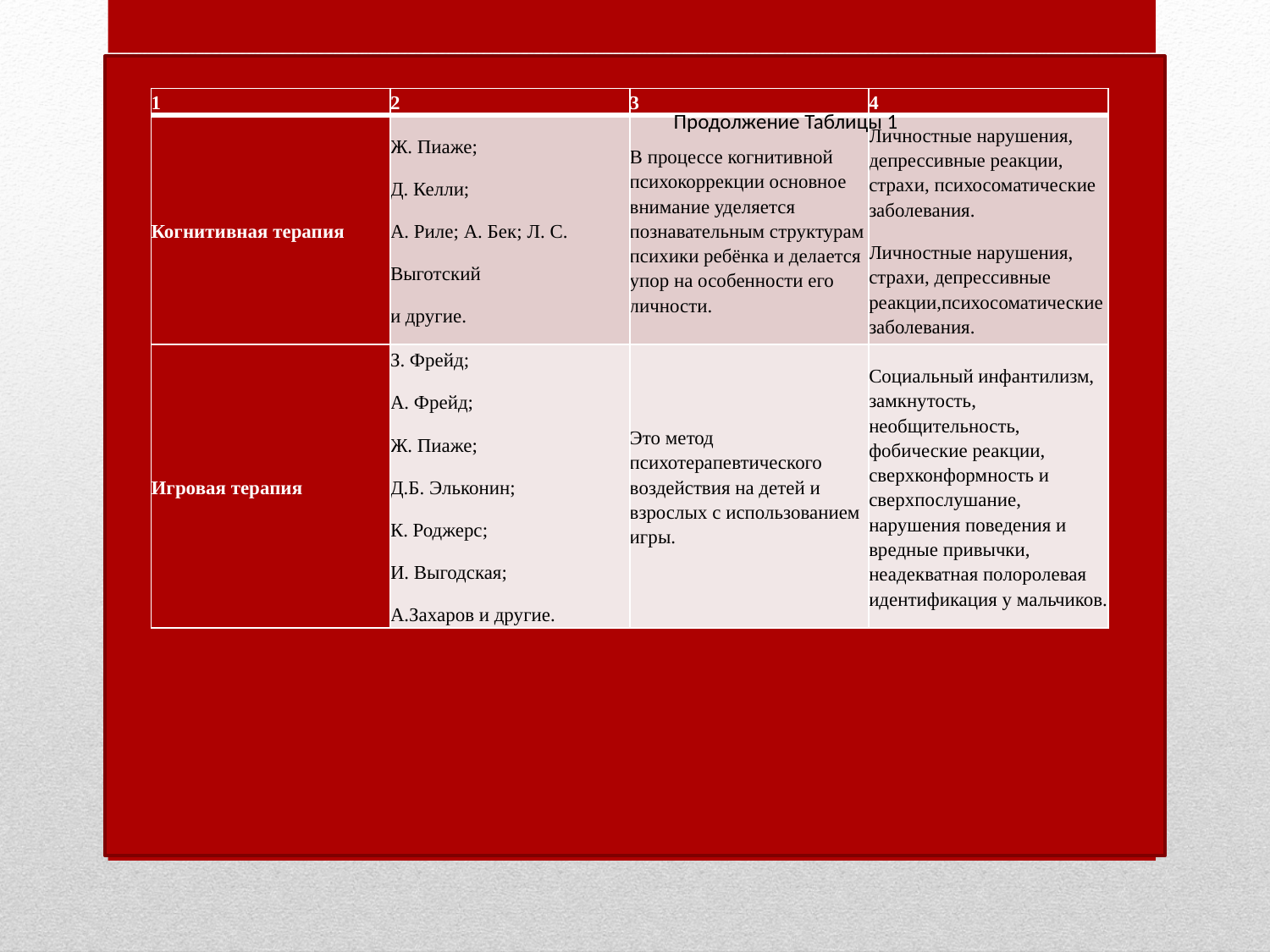

| 1 | 2 | 3 | 4 |
| --- | --- | --- | --- |
| Когнитивная терапия | Ж. Пиаже; Д. Келли; А. Риле; А. Бек; Л. С. Выготский и другие. | В процессе когнитивной психокоррекции основное внимание уделяется познавательным структурам психики ребёнка и делается упор на особенности его личности. | Личностные нарушения, депрессивные реакции, страхи, психосоматические заболевания. Личностные нарушения, страхи, депрессивные реакции,психосоматические заболевания. |
| Игровая терапия | З. Фрейд; А. Фрейд; Ж. Пиаже; Д.Б. Эльконин; К. Роджерс; И. Выгодская; А.Захаров и другие. | Это метод психотерапевтического воздействия на детей и взрослых с использованием игры. | Социальный инфантилизм, замкнутость, необщительность, фобические реакции, сверхконформность и сверхпослушание, нарушения поведения и вредные привычки, неадекватная полоролевая идентификация у мальчиков. |
Продолжение Таблицы 1